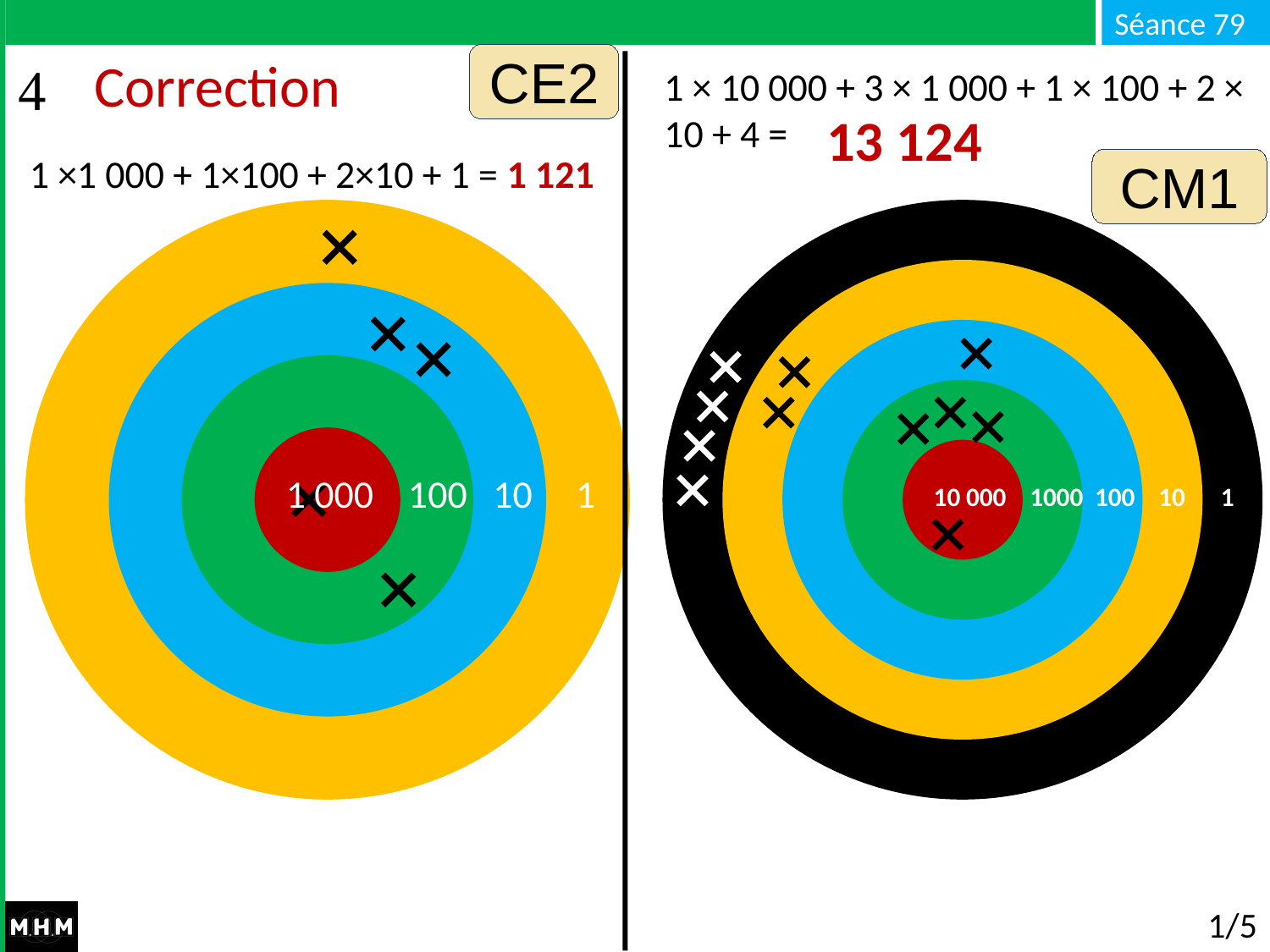

CE2
# Correction

1 × 10 000 + 3 × 1 000 + 1 × 100 + 2 × 10 + 4 =
13 124
1 ×1 000 + 1×100 + 2×10 + 1 = 1 121
CM1

1 000    100   10     1

10 000    1000  100    10      1

1/5